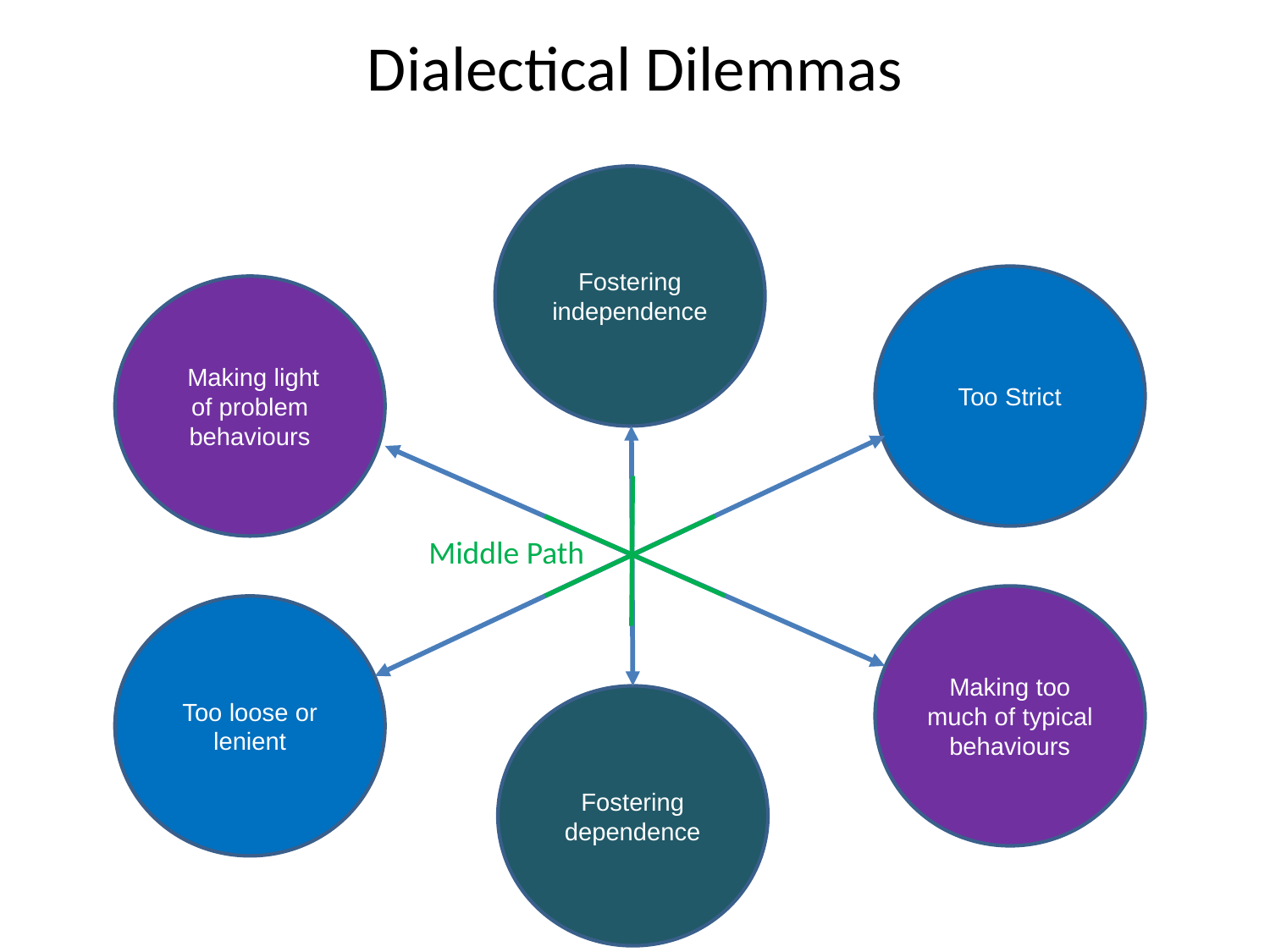

# Dialectical Dilemmas
Fostering independence
Too Strict
 Making light of problem behaviours
Middle Path
Making too much of typical behaviours
Too loose or lenient
Fostering dependence